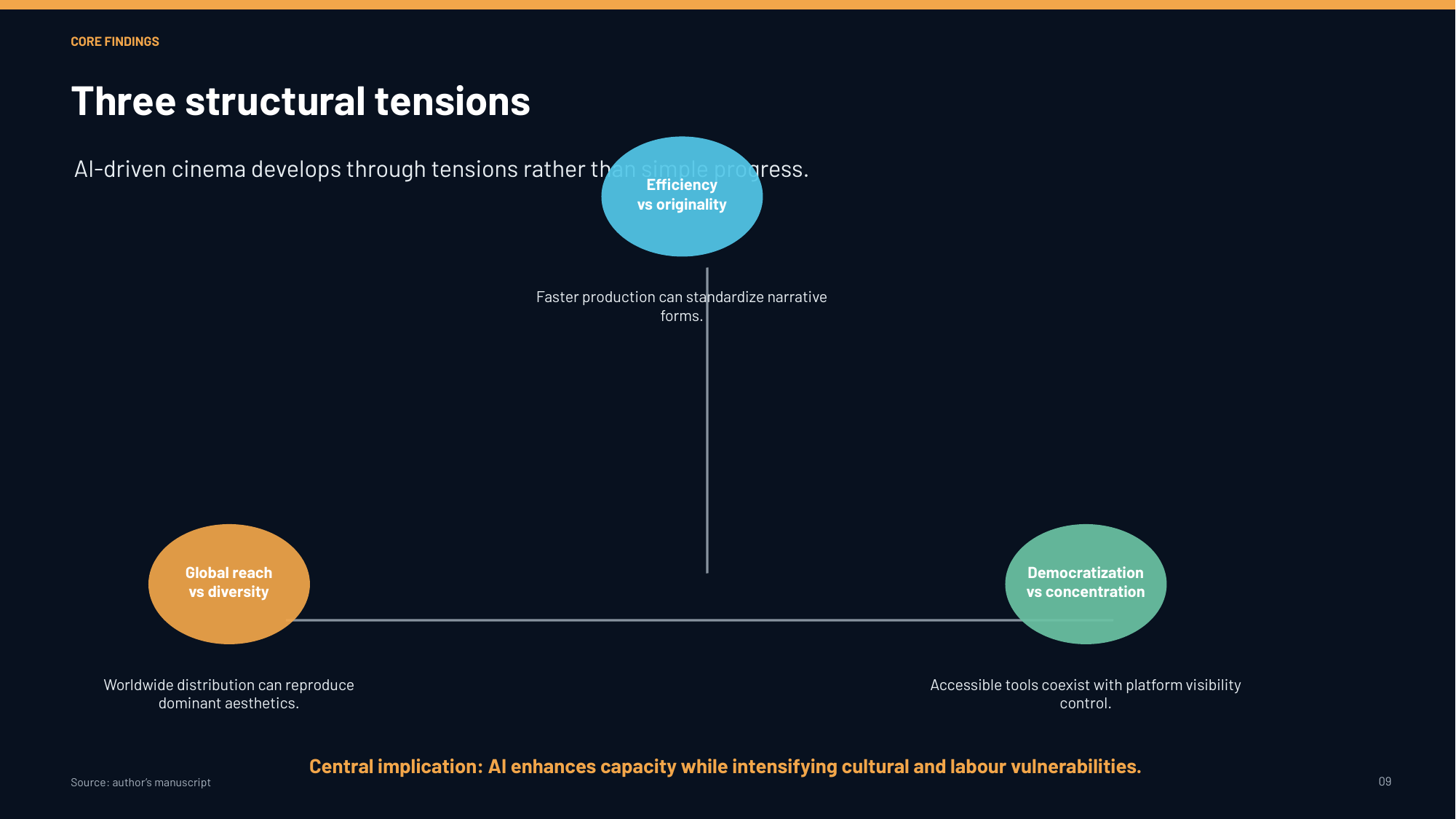

CORE FINDINGS
Three structural tensions

AI-driven cinema develops through tensions rather than simple progress.
Efficiency
vs originality

Faster production can standardize narrative forms.

Global reach
vs diversity
Democratization
vs concentration

Worldwide distribution can reproduce dominant aesthetics.
Accessible tools coexist with platform visibility control.
Central implication: AI enhances capacity while intensifying cultural and labour vulnerabilities.
09
Source: author’s manuscript